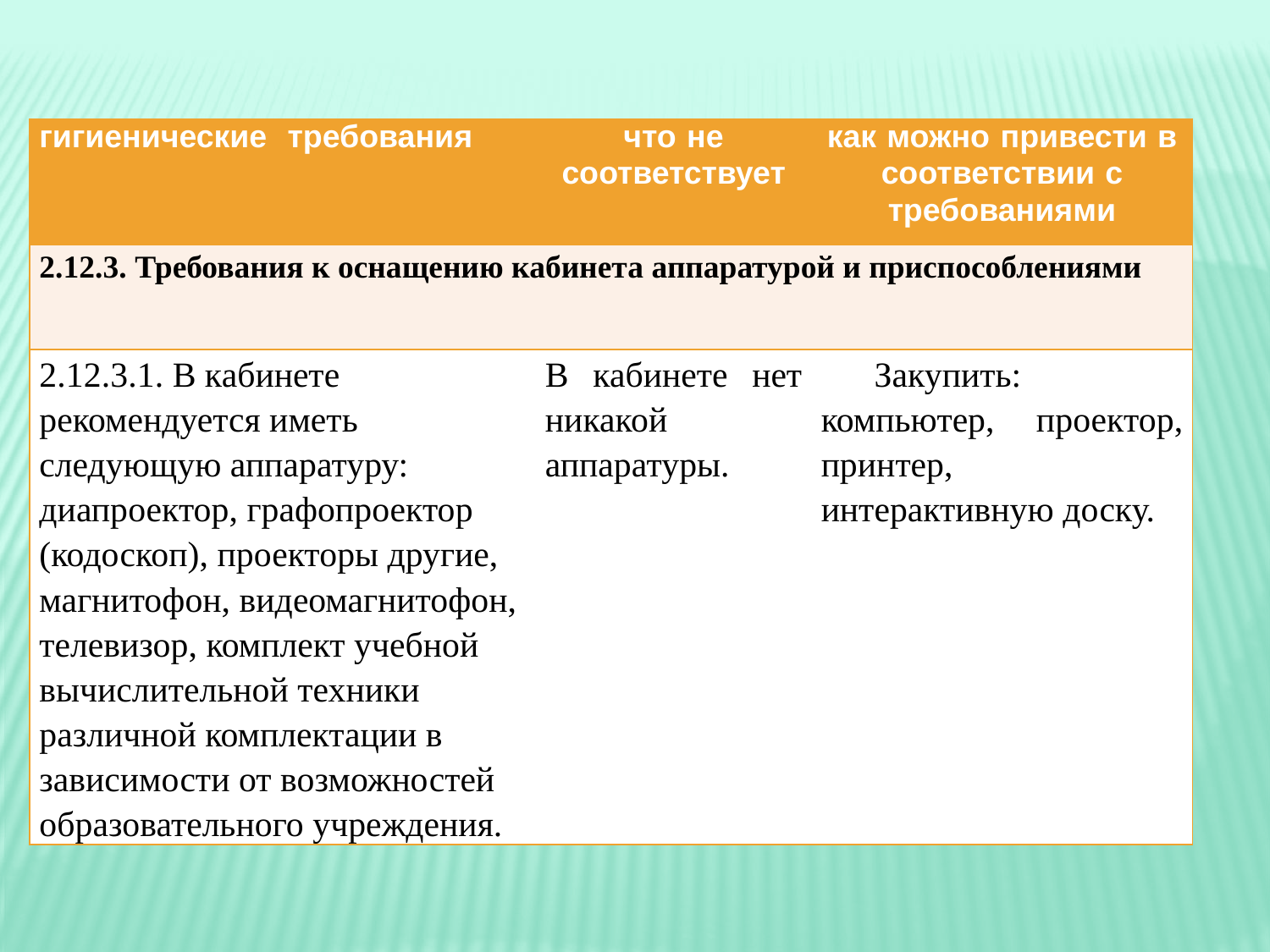

| гигиенические требования | что не соответствует | как можно привести в соответствии с требованиями |
| --- | --- | --- |
| 2.12.3. Требования к оснащению кабинета аппаратурой и приспособлениями |  |  |
| 2.12.3.1. В кабинете рекомендуется иметь следующую аппаратуру: диапроектор, графопроектор (кодоскоп), проекторы другие, магнитофон, видеомагнитофон, телевизор, комплект учебной вычислительной техники различной комплектации в зависимости от возможностей образовательного учреждения. | В кабинете нет никакой аппаратуры. | Закупить: компьютер, проектор, принтер, интерактивную доску. |